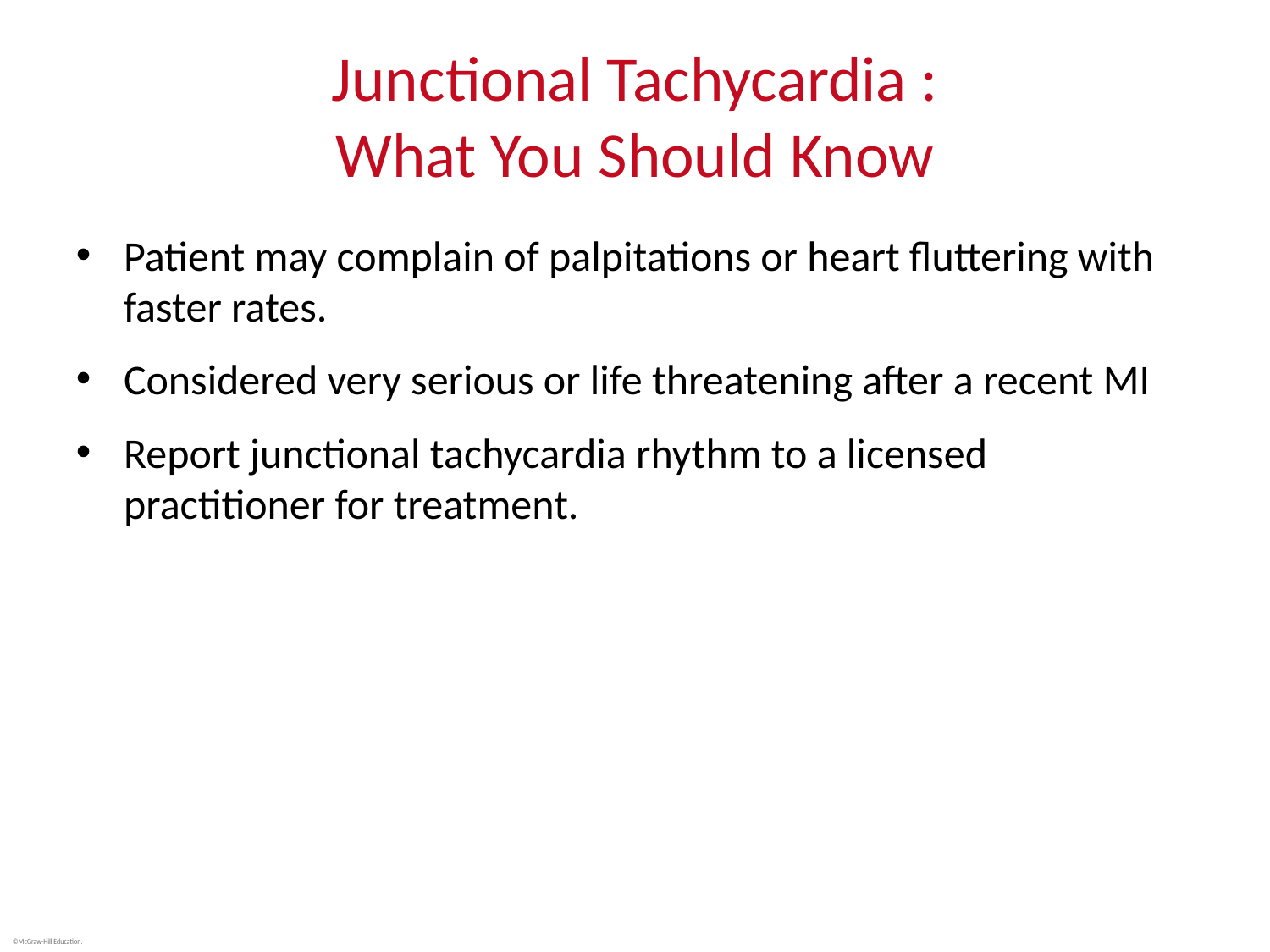

# Junctional Tachycardia : What You Should Know
Patient may complain of palpitations or heart fluttering with faster rates.
Considered very serious or life threatening after a recent MI
Report junctional tachycardia rhythm to a licensed practitioner for treatment.